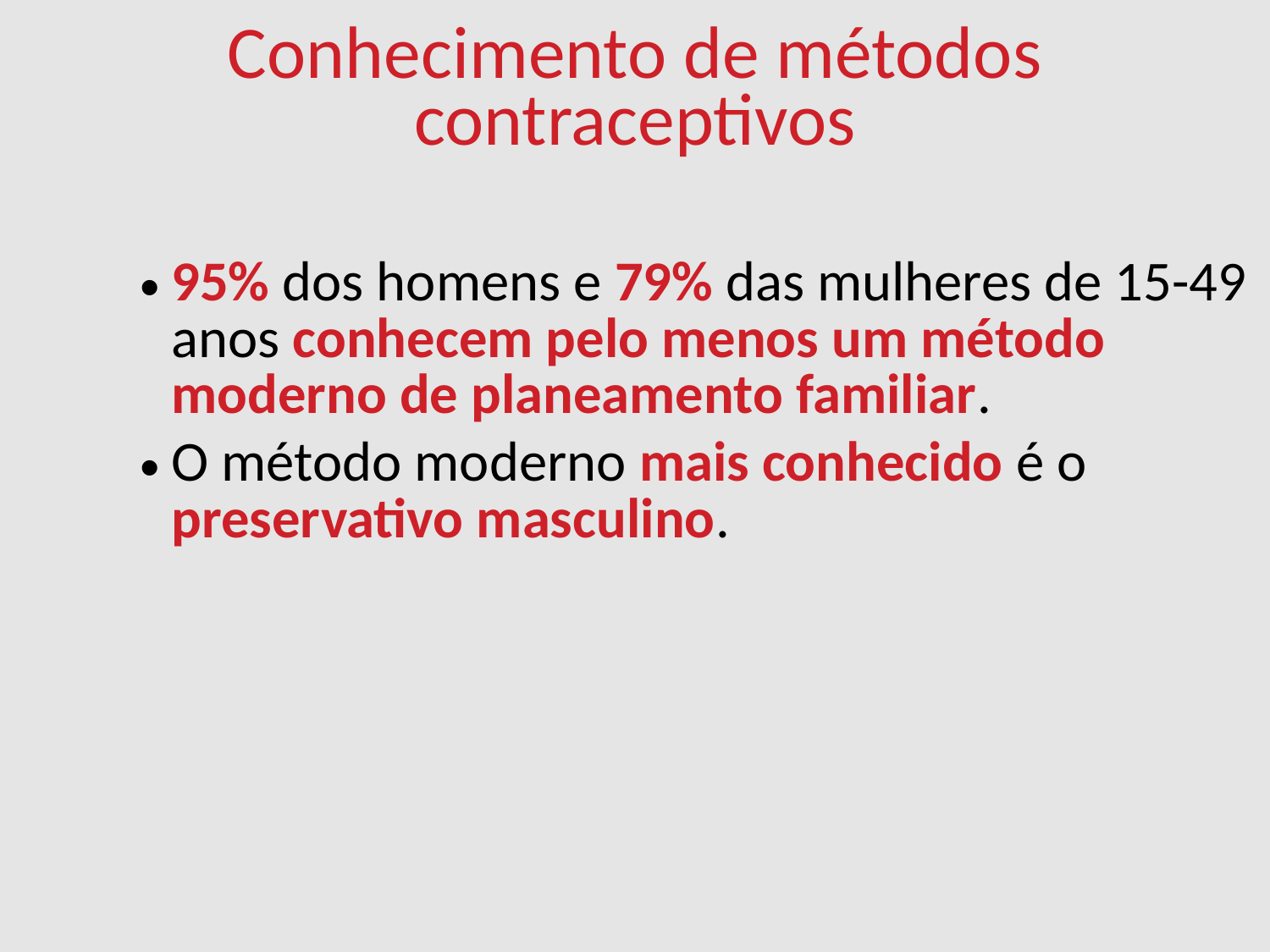

Conhecimento de métodos contraceptivos
95% dos homens e 79% das mulheres de 15-49 anos conhecem pelo menos um método moderno de planeamento familiar.
O método moderno mais conhecido é o preservativo masculino.